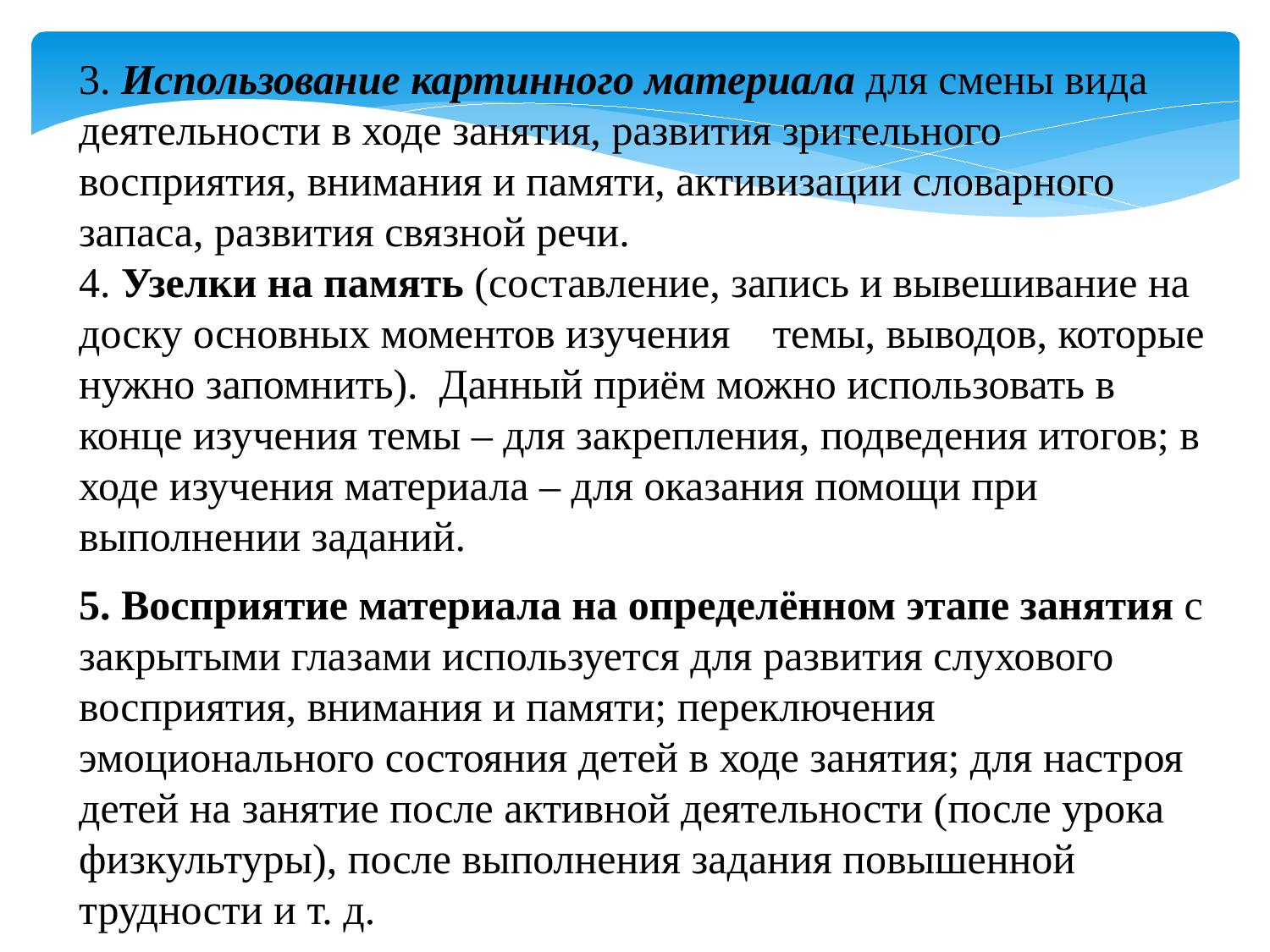

3. Использование картинного материала для смены вида деятельности в ходе занятия, развития зрительного восприятия, внимания и памяти, активизации словарного запаса, развития связной речи.
4. Узелки на память (составление, запись и вывешивание на доску основных моментов изучения    темы, выводов, которые нужно запомнить).  Данный приём можно использовать в конце изучения темы – для закрепления, подведения итогов; в ходе изучения материала – для оказания помощи при выполнении заданий.
5. Восприятие материала на определённом этапе занятия с закрытыми глазами используется для развития слухового восприятия, внимания и памяти; переключения эмоционального состояния детей в ходе занятия; для настроя детей на занятие после активной деятельности (после урока физкультуры), после выполнения задания повышенной трудности и т. д.